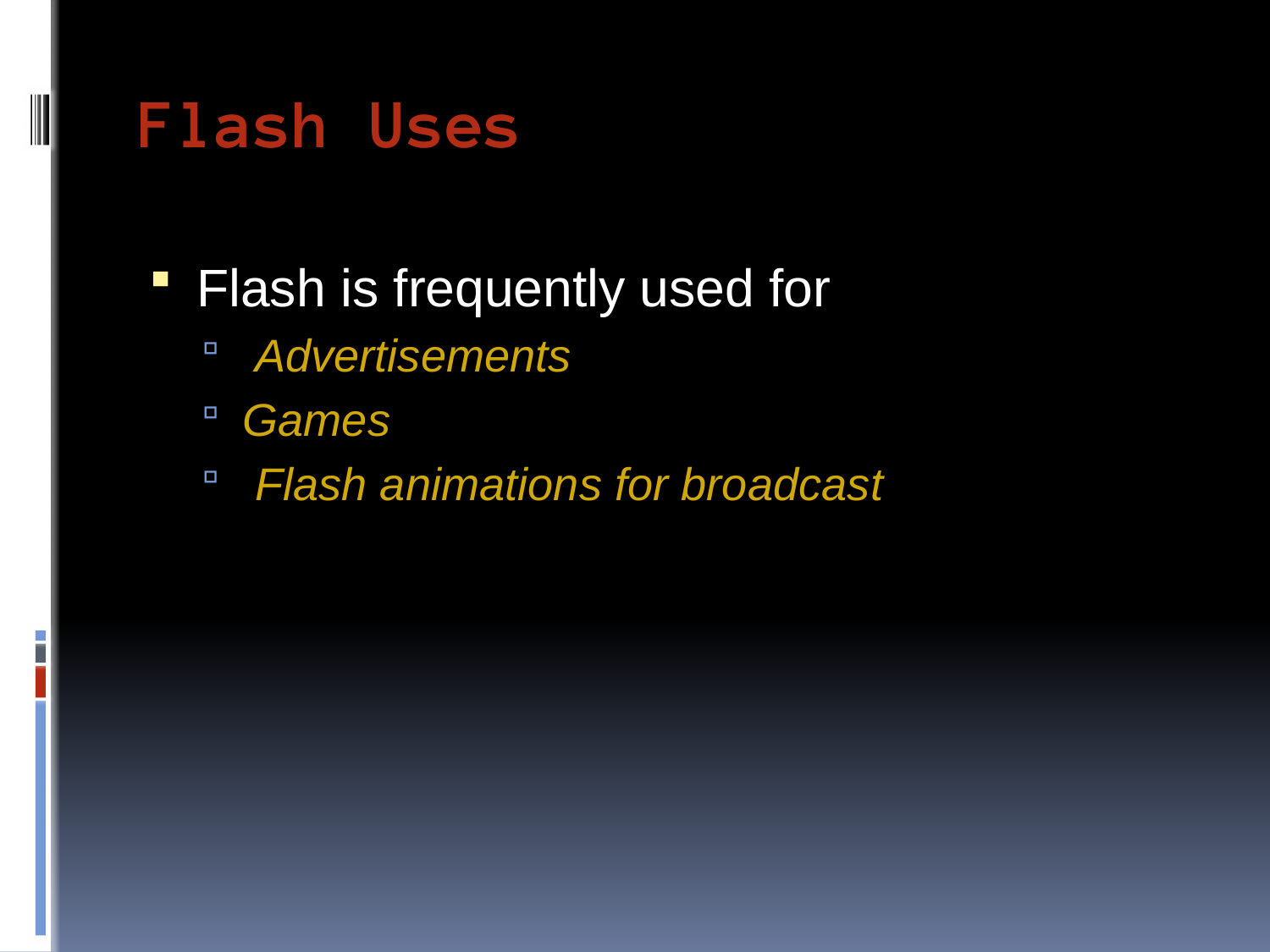

# Flash Uses
Flash is frequently used for
 Advertisements
Games
 Flash animations for broadcast